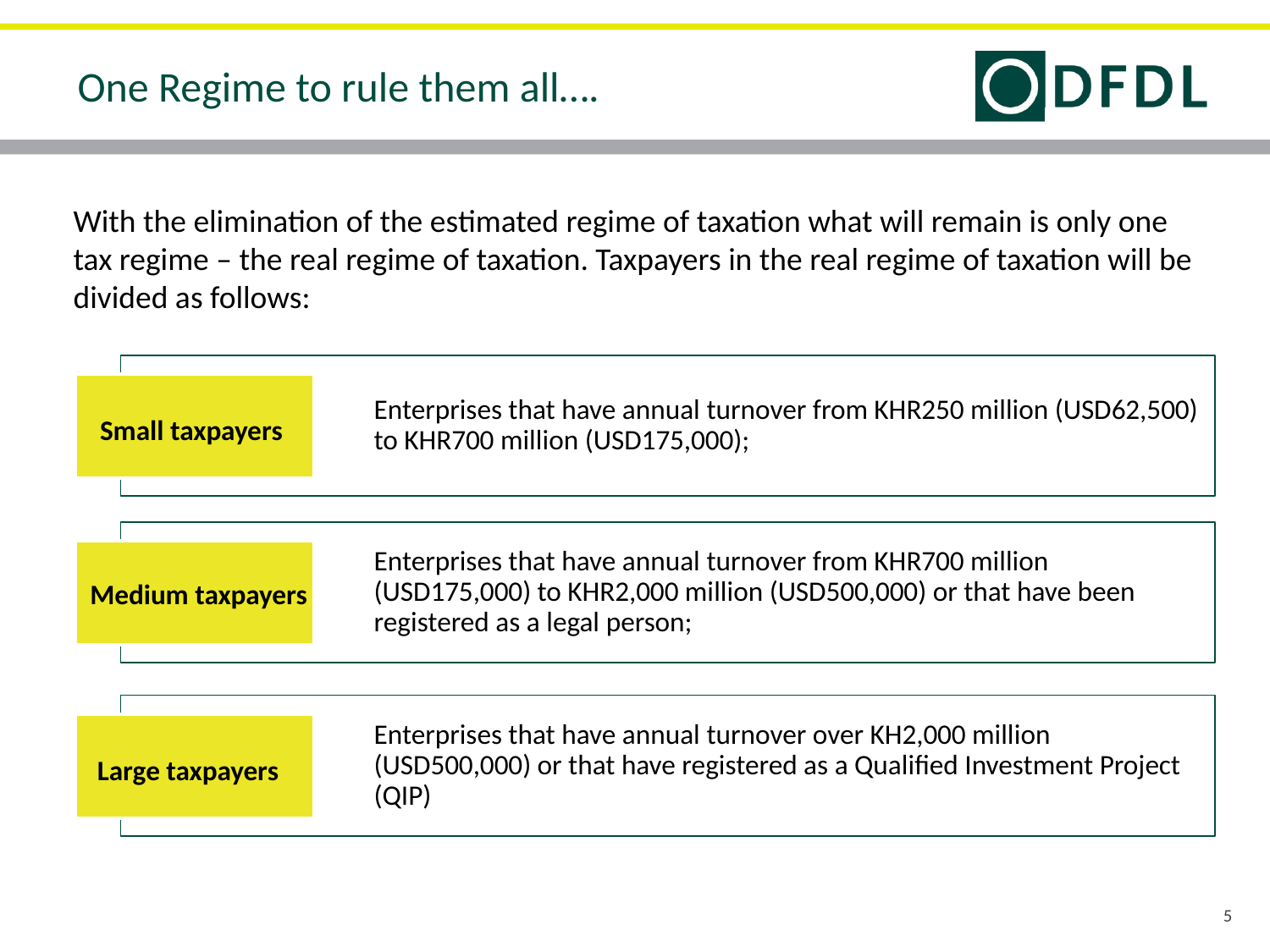

# One Regime to rule them all….
With the elimination of the estimated regime of taxation what will remain is only one tax regime – the real regime of taxation. Taxpayers in the real regime of taxation will be divided as follows:
Enterprises that have annual turnover from KHR250 million (USD62,500) to KHR700 million (USD175,000);

Enterprises that have annual turnover from KHR700 million (USD175,000) to KHR2,000 million (USD500,000) or that have been registered as a legal person;

Enterprises that have annual turnover over KH2,000 million (USD500,000) or that have registered as a Qualified Investment Project (QIP)

Small taxpayers
Medium taxpayers
Large taxpayers
5